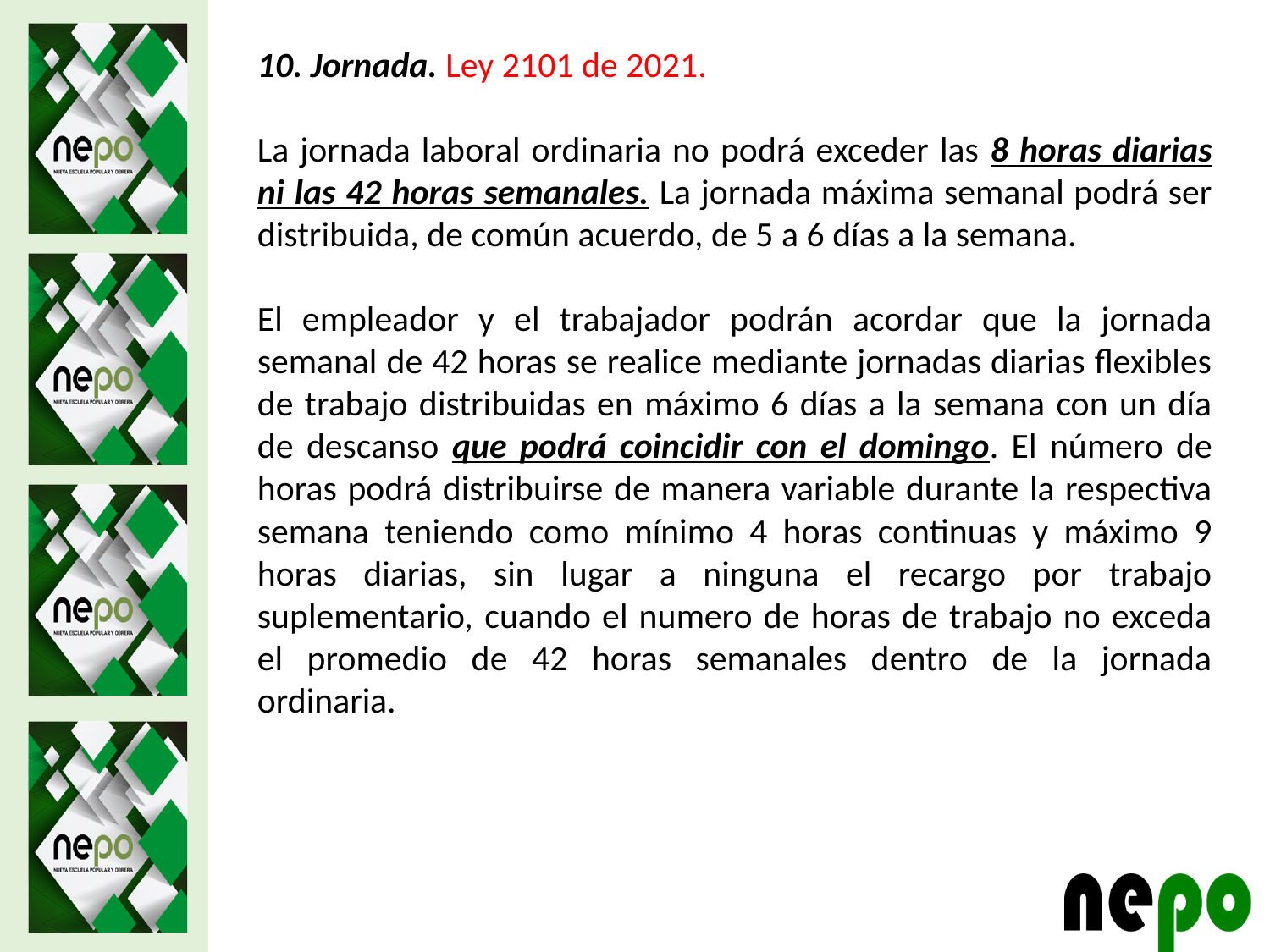

10. Jornada. Ley 2101 de 2021.

La jornada laboral ordinaria no podrá exceder las 8 horas diarias ni las 42 horas semanales. La jornada máxima semanal podrá ser distribuida, de común acuerdo, de 5 a 6 días a la semana.

El empleador y el trabajador podrán acordar que la jornada semanal de 42 horas se realice mediante jornadas diarias flexibles de trabajo distribuidas en máximo 6 días a la semana con un día de descanso que podrá coincidir con el domingo. El número de horas podrá distribuirse de manera variable durante la respectiva semana teniendo como mínimo 4 horas continuas y máximo 9 horas diarias, sin lugar a ninguna el recargo por trabajo suplementario, cuando el numero de horas de trabajo no exceda el promedio de 42 horas semanales dentro de la jornada ordinaria.